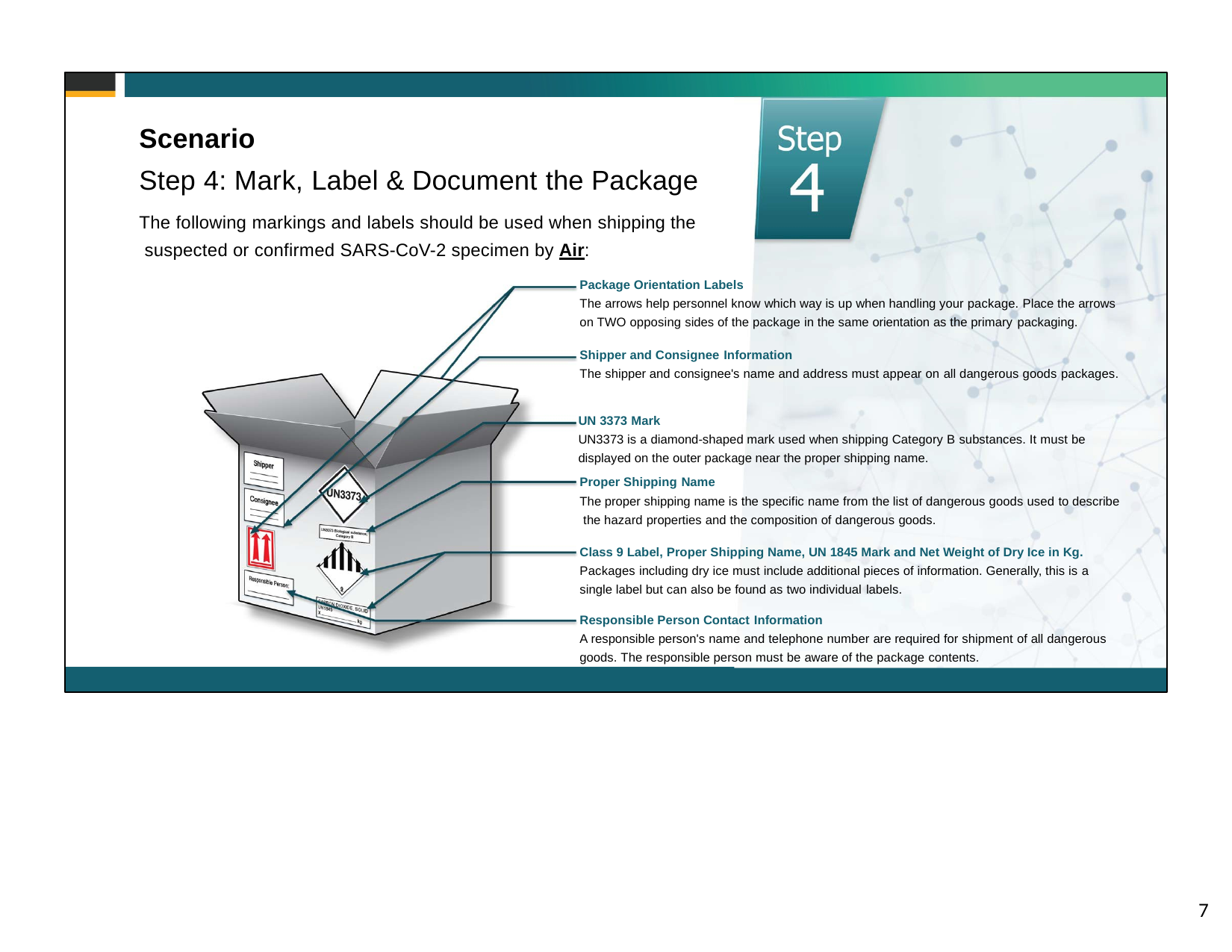

Scenario
Step 4: Mark, Label & Document the Package
The following markings and labels should be used when shipping the  suspected or confirmed SARS-CoV-2 specimen by Air:
Package Orientation Labels
The arrows help personnel know which way is up when handling your package. Place the arrows  on TWO opposing sides of the package in the same orientation as the primary packaging.

Shipper and Consignee Information
The shipper and consignee's name and address must appear on all dangerous goods packages.

UN 3373 Mark
UN3373 is a diamond-shaped mark used when shipping Category B substances. It must be  displayed on the outer package near the proper shipping name.
Proper Shipping Name
The proper shipping name is the specific name from the list of dangerous goods used to describe  the hazard properties and the composition of dangerous goods.

Class 9 Label, Proper Shipping Name, UN 1845 Mark and Net Weight of Dry Ice in Kg.  Packages including dry ice must include additional pieces of information. Generally, this is a  single label but can also be found as two individual labels.

Responsible Person Contact Information
A responsible person's name and telephone number are required for shipment of all dangerous  goods. The responsible person must be aware of the package contents.

7